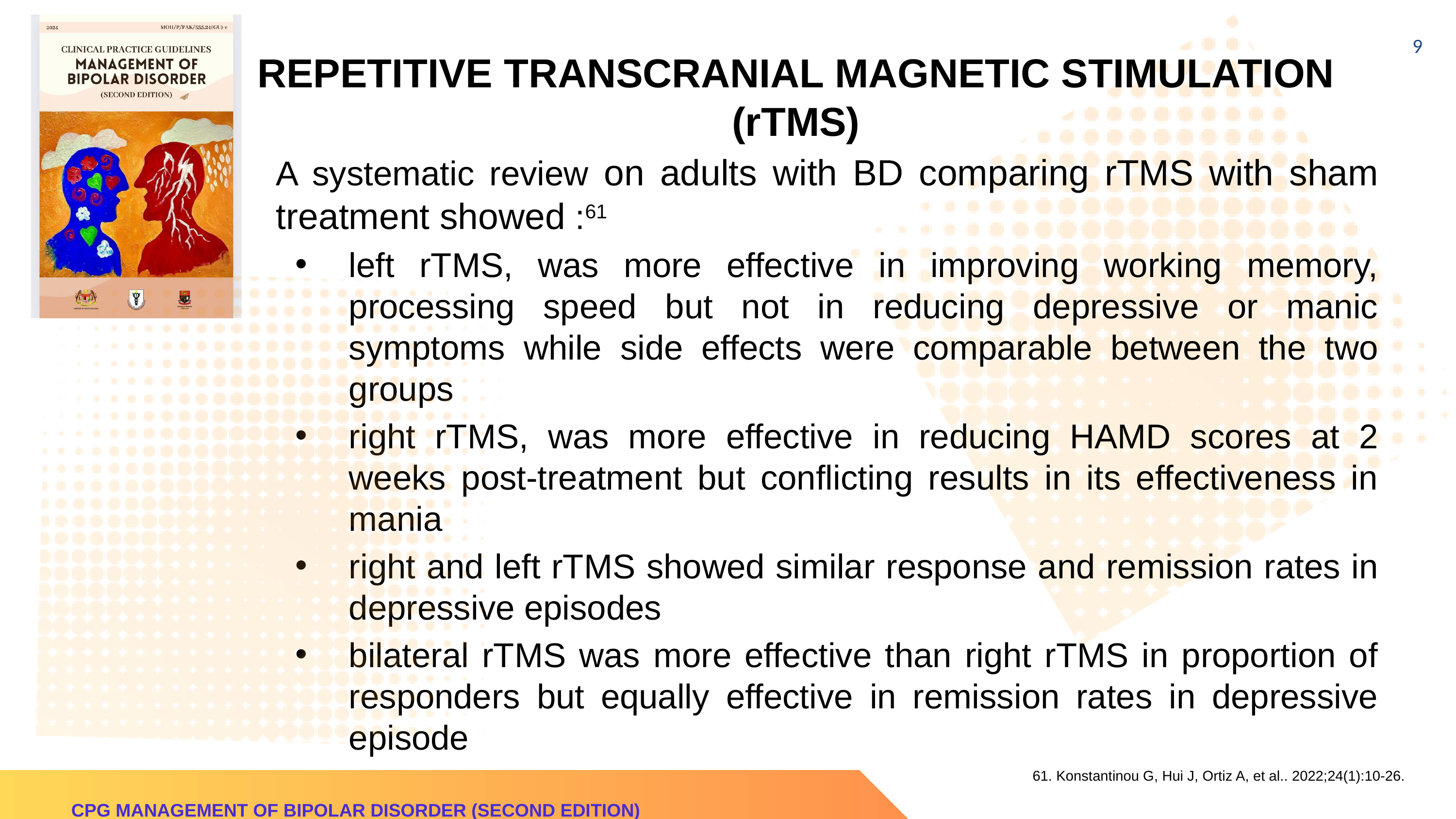

9
# REPETITIVE TRANSCRANIAL MAGNETIC STIMULATION (rTMS)
A systematic review on adults with BD comparing rTMS with sham treatment showed :61
left rTMS, was more effective in improving working memory, processing speed but not in reducing depressive or manic symptoms while side effects were comparable between the two groups
right rTMS, was more effective in reducing HAMD scores at 2 weeks post-treatment but conflicting results in its effectiveness in mania
right and left rTMS showed similar response and remission rates in depressive episodes
bilateral rTMS was more effective than right rTMS in proportion of responders but equally effective in remission rates in depressive episode

61. Konstantinou G, Hui J, Ortiz A, et al.. 2022;24(1):10-26.
CPG MANAGEMENT OF BIPOLAR DISORDER (SECOND EDITION)